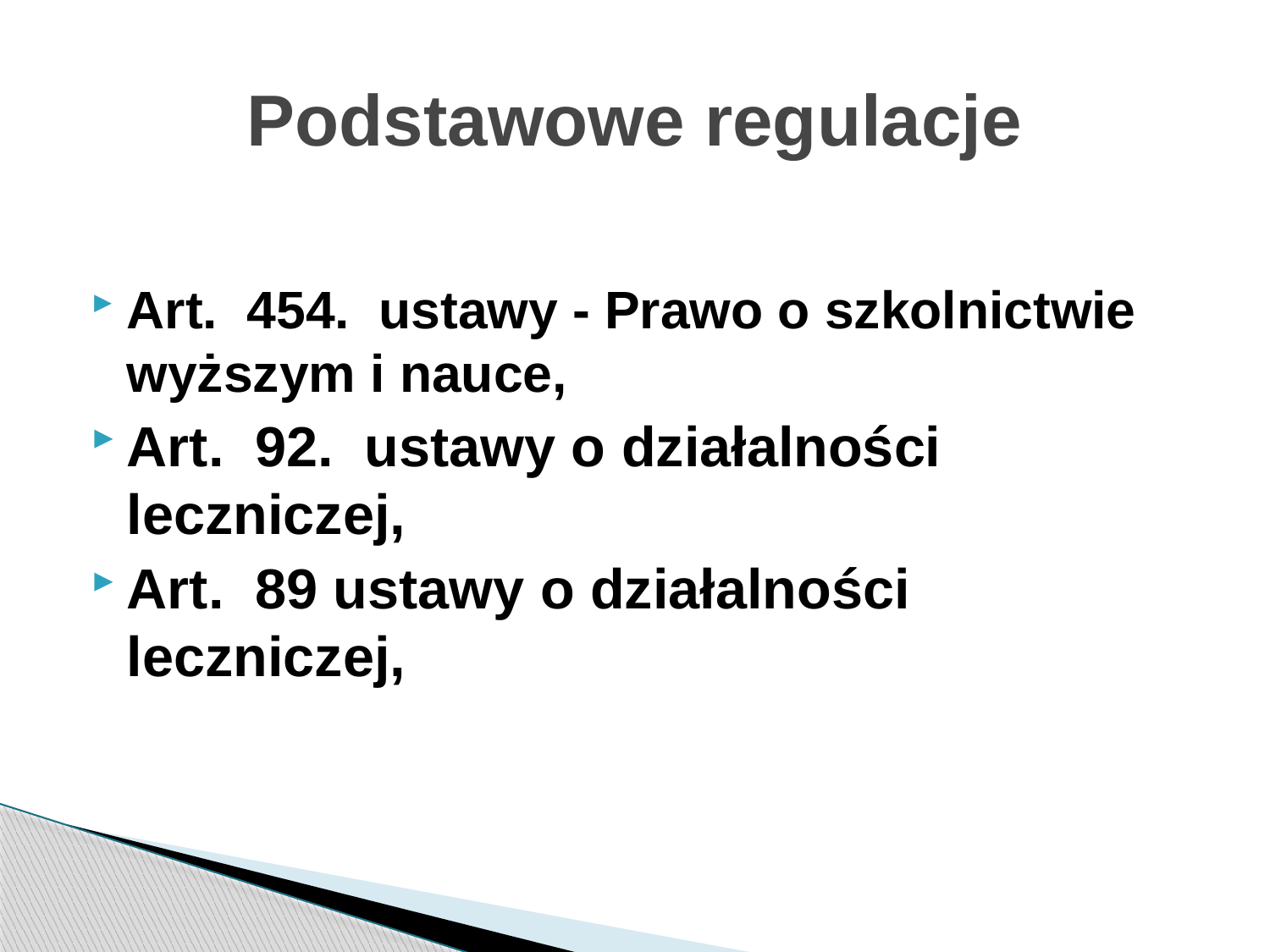

# Podstawowe regulacje

Art.  454.  ustawy - Prawo o szkolnictwie wyższym i nauce,
Art.  92.  ustawy o działalności leczniczej,
Art.  89 ustawy o działalności leczniczej,